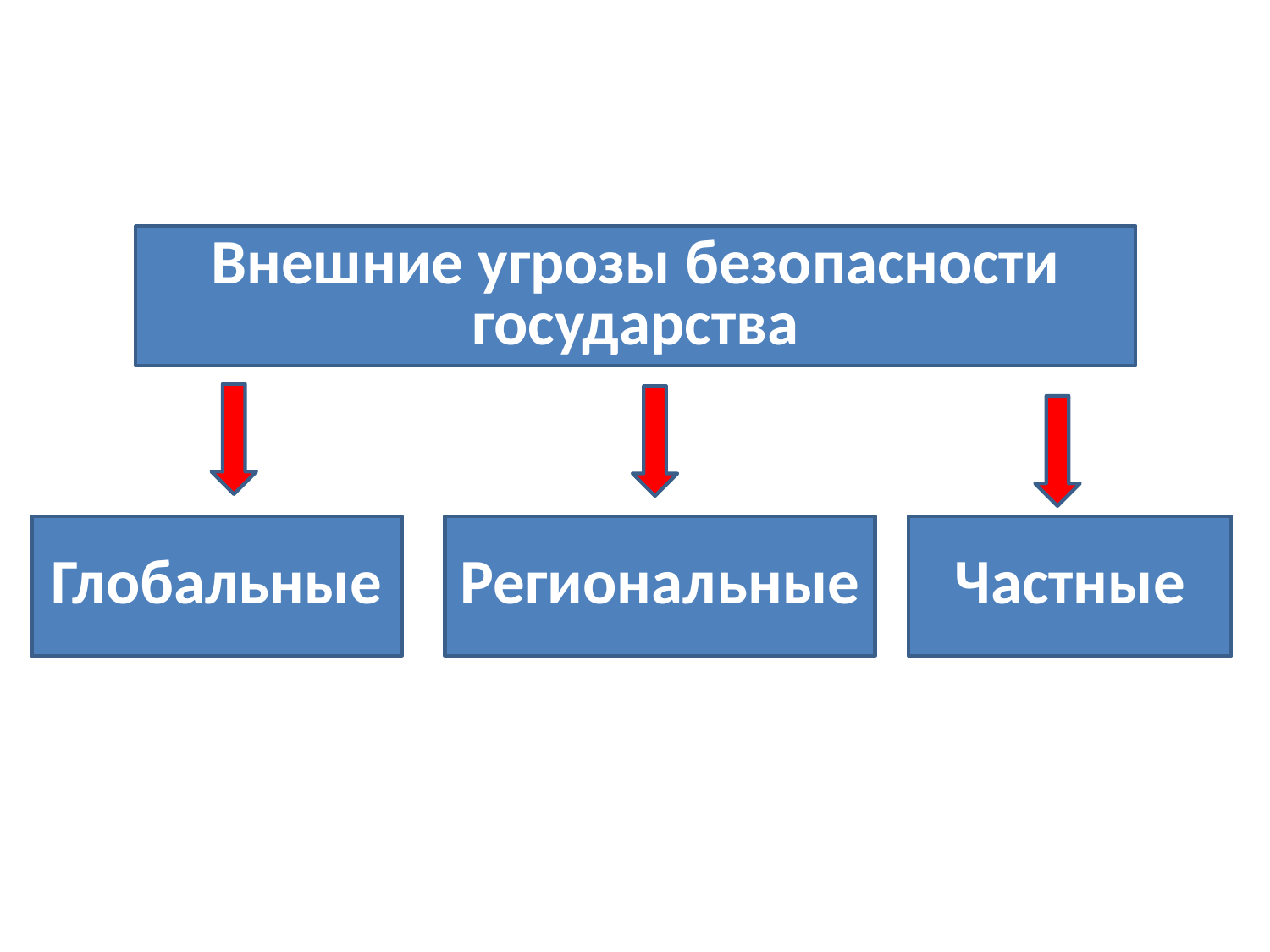

Внешние угрозы безопасности государства

Глобальные
Региональные
Частные